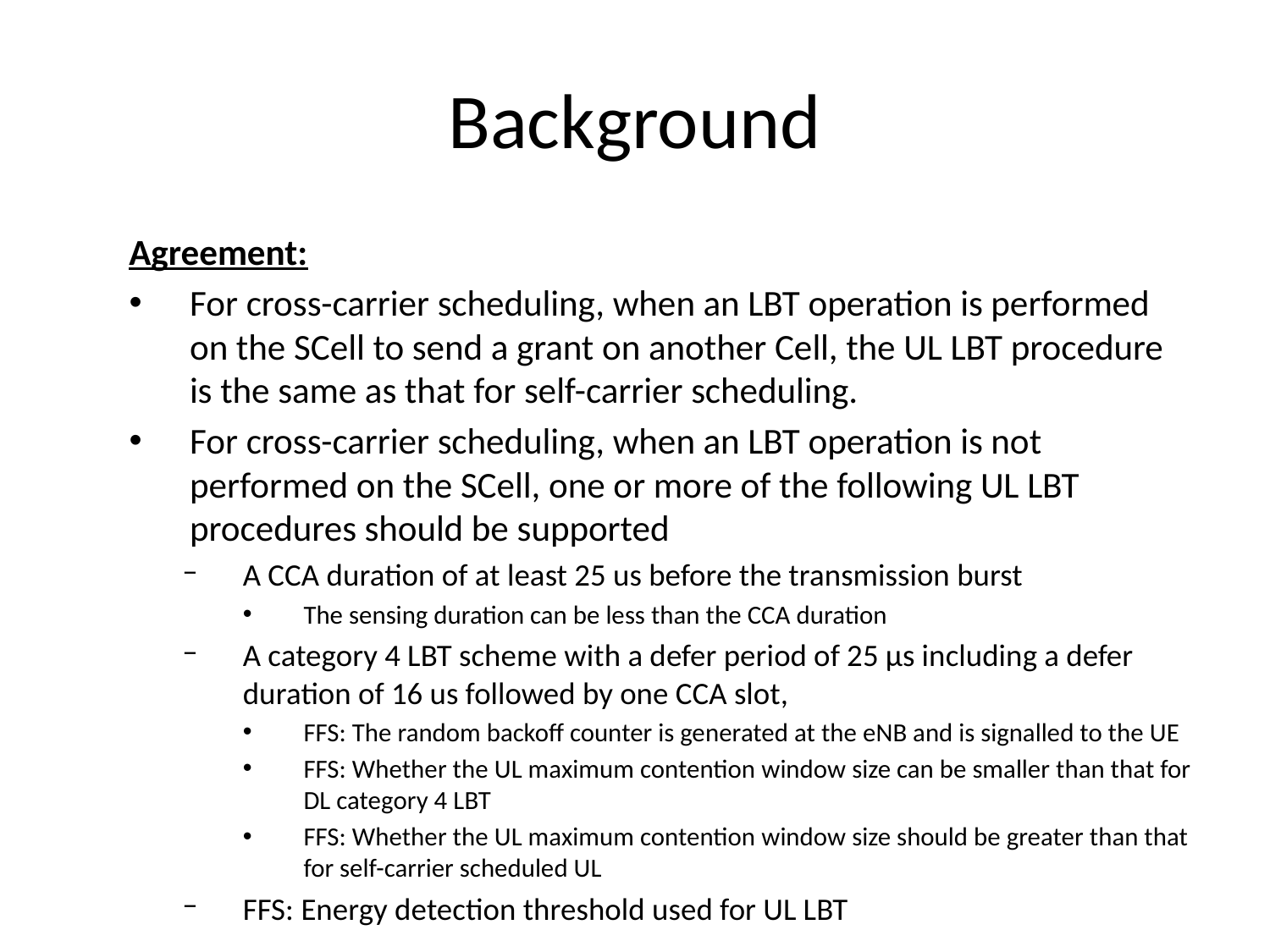

# Background
Agreement:
For cross-carrier scheduling, when an LBT operation is performed on the SCell to send a grant on another Cell, the UL LBT procedure is the same as that for self-carrier scheduling.
For cross-carrier scheduling, when an LBT operation is not performed on the SCell, one or more of the following UL LBT procedures should be supported
A CCA duration of at least 25 us before the transmission burst
The sensing duration can be less than the CCA duration
A category 4 LBT scheme with a defer period of 25 µs including a defer duration of 16 us followed by one CCA slot,
FFS: The random backoff counter is generated at the eNB and is signalled to the UE
FFS: Whether the UL maximum contention window size can be smaller than that for DL category 4 LBT
FFS: Whether the UL maximum contention window size should be greater than that for self-carrier scheduled UL
FFS: Energy detection threshold used for UL LBT